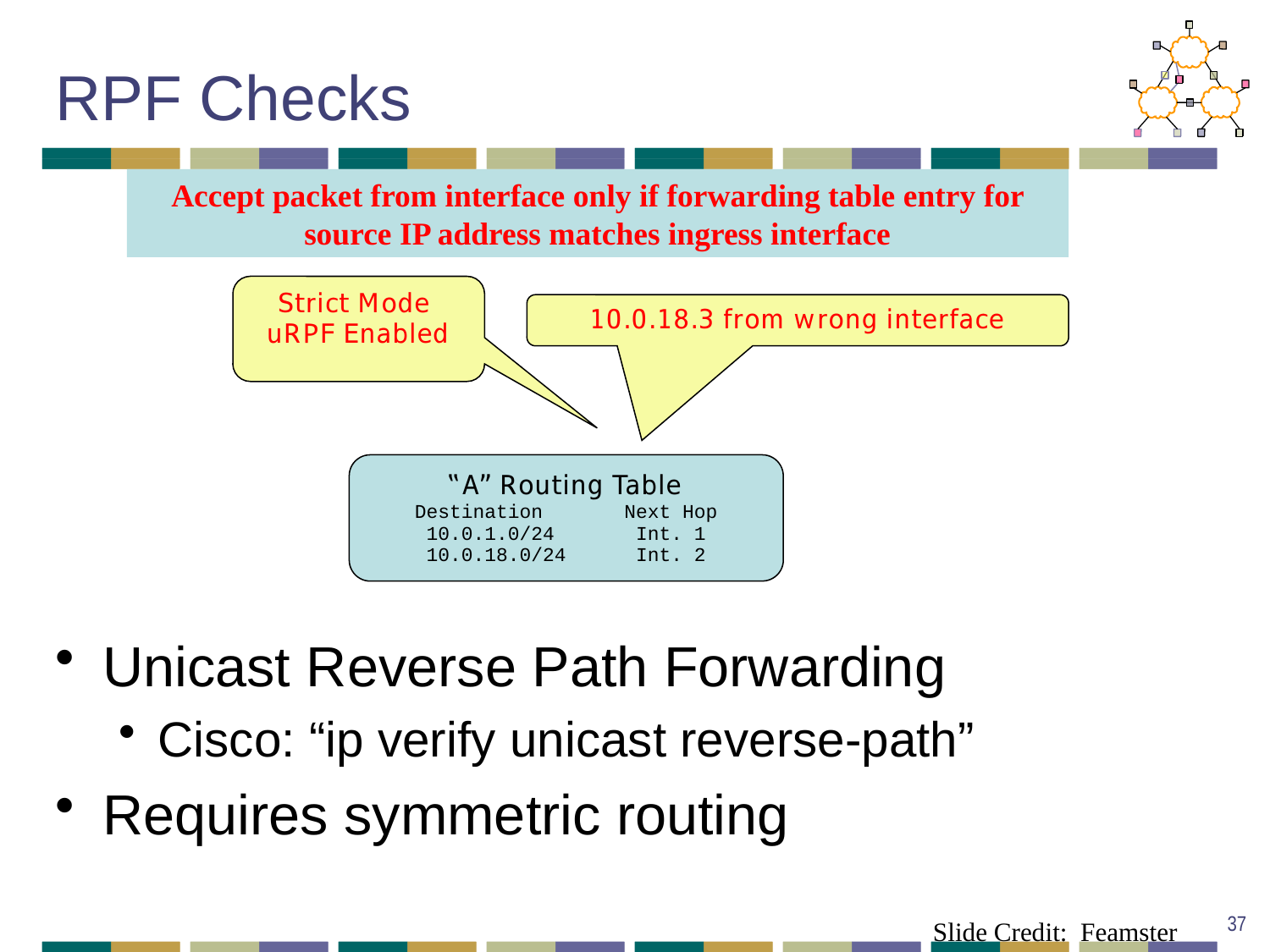

# RPF Checks
Accept packet from interface only if forwarding table entry for source IP address matches ingress interface
Strict Mode
uRPF Enabled
10.0.18.3 from wrong interface
“A” Routing Table
Destination       Next Hop
10.0.1.0/24       Int. 1
10.0.18.0/24      Int. 2
Unicast Reverse Path Forwarding
Cisco: “ip verify unicast reverse-path”
Requires symmetric routing
37
Slide Credit:  Feamster